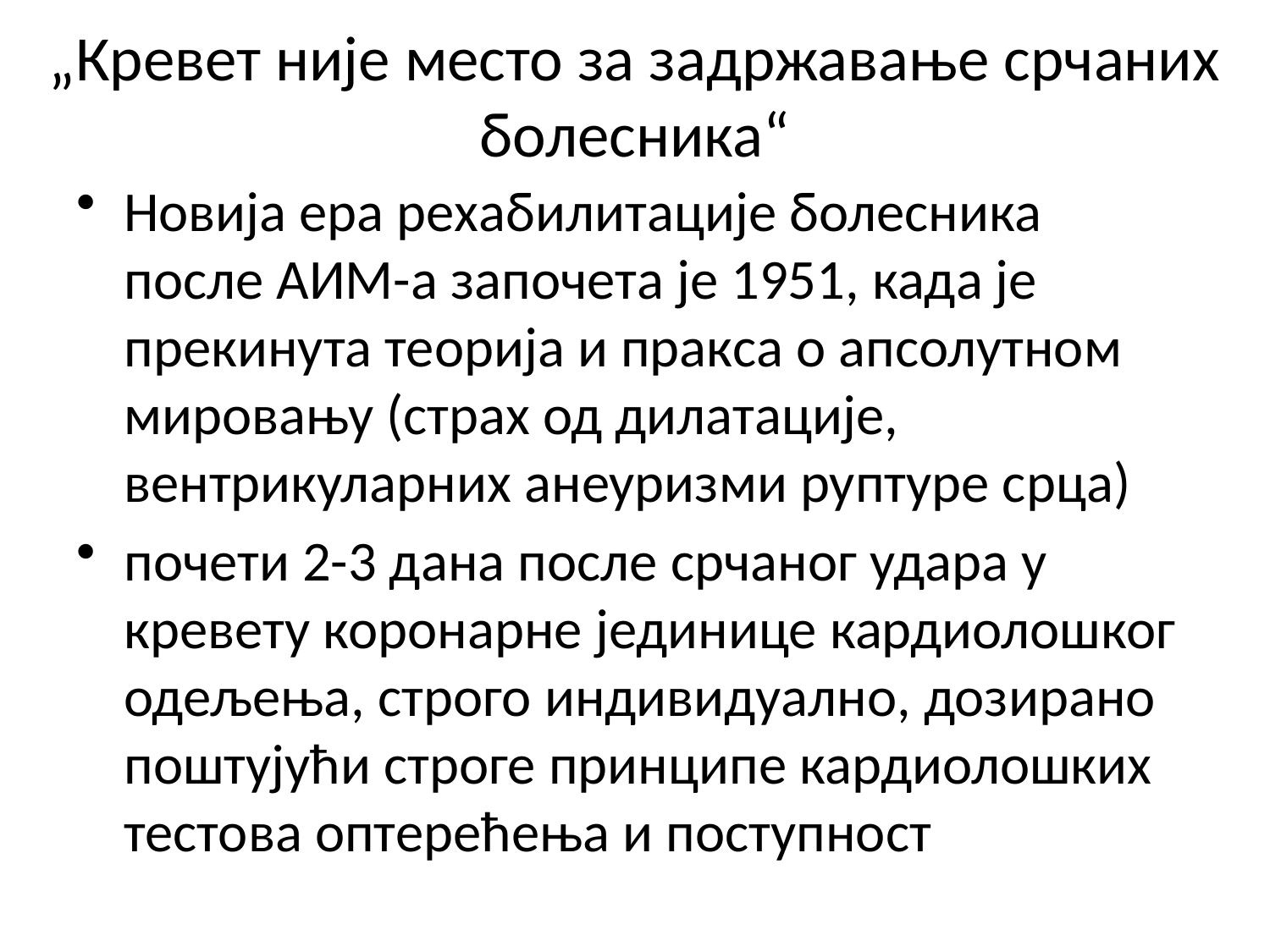

# „Кревет није место за задржавање срчаних болесника“
Новија ера рехабилитације болесника после АИМ-а започета је 1951, када је прекинута теорија и пракса о апсолутном мировању (страх од дилатације, вентрикуларних анеуризми руптуре срца)
почети 2-3 дана после срчаног удара у кревету коронарне јединице кардиолошког одељења, строго индивидуално, дозирано поштујући строге принципе кардиолошких тестова оптерећења и поступност